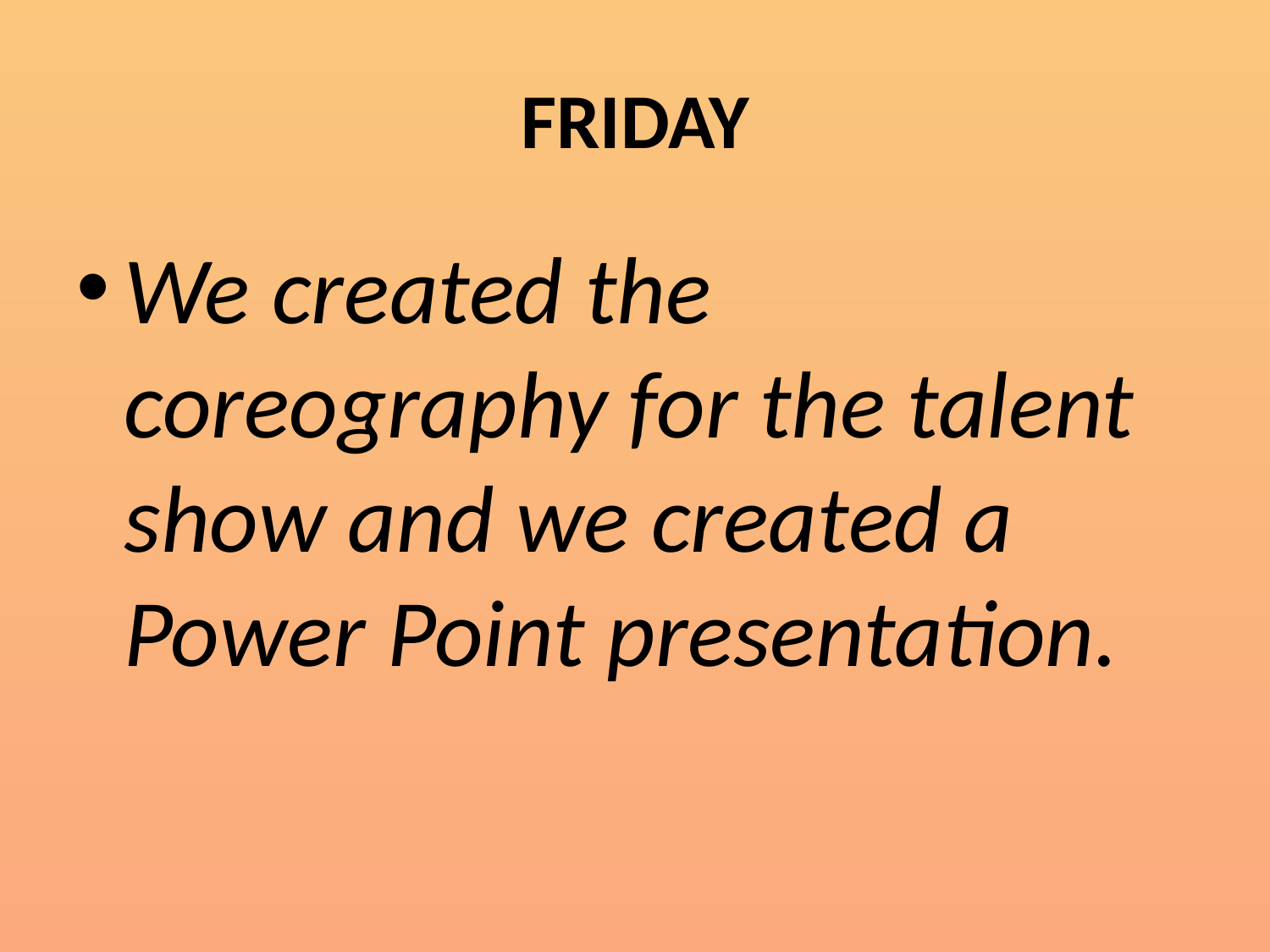

# FRIDAY
We created the coreography for the talent show and we created a Power Point presentation.